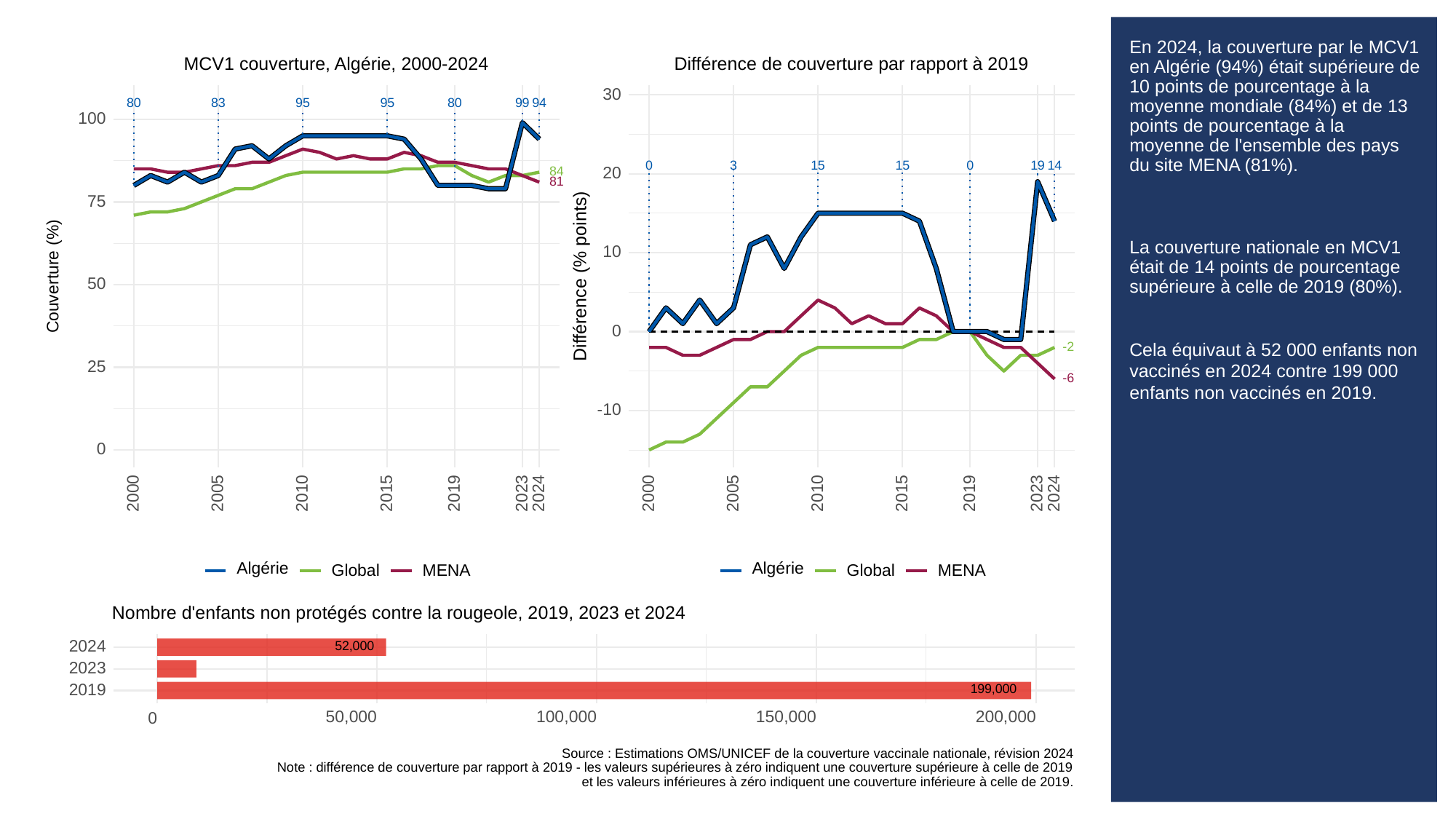

# En 2024, la couverture par le MCV1 en Algérie (94%) était supérieure de 10 points de pourcentage à la moyenne mondiale (84%) et de 13 points de pourcentage à la moyenne de l'ensemble des pays du site MENA (81%).

La couverture nationale en MCV1 était de 14 points de pourcentage supérieure à celle de 2019 (80%).

Cela équivaut à 52 000 enfants non vaccinés en 2024 contre 199 000 enfants non vaccinés en 2019.

MCV1 couverture, Algérie, 2000-2024
Différence de couverture par rapport à 2019

30

83
80
95
95
80
99
94

100

3
0
15
15
0
19
14

84
20

81

75

10

Différence (% points)
Couverture (%)
50

0

-2
25

-6
-10

0

2023
2023
2000
2005
2010
2015
2019
2024
2000
2005
2010
2015
2019
2024
Algérie
Algérie
Global
Global
MENA
MENA

Nombre d'enfants non protégés contre la rougeole, 2019, 2023 et 2024

52,000
2024

2023

199,000
2019

50,000
100,000
150,000
200,000
0
Source : Estimations OMS/UNICEF de la couverture vaccinale nationale, révision 2024
Note : différence de couverture par rapport à 2019 - les valeurs supérieures à zéro indiquent une couverture supérieure à celle de 2019
et les valeurs inférieures à zéro indiquent une couverture inférieure à celle de 2019.